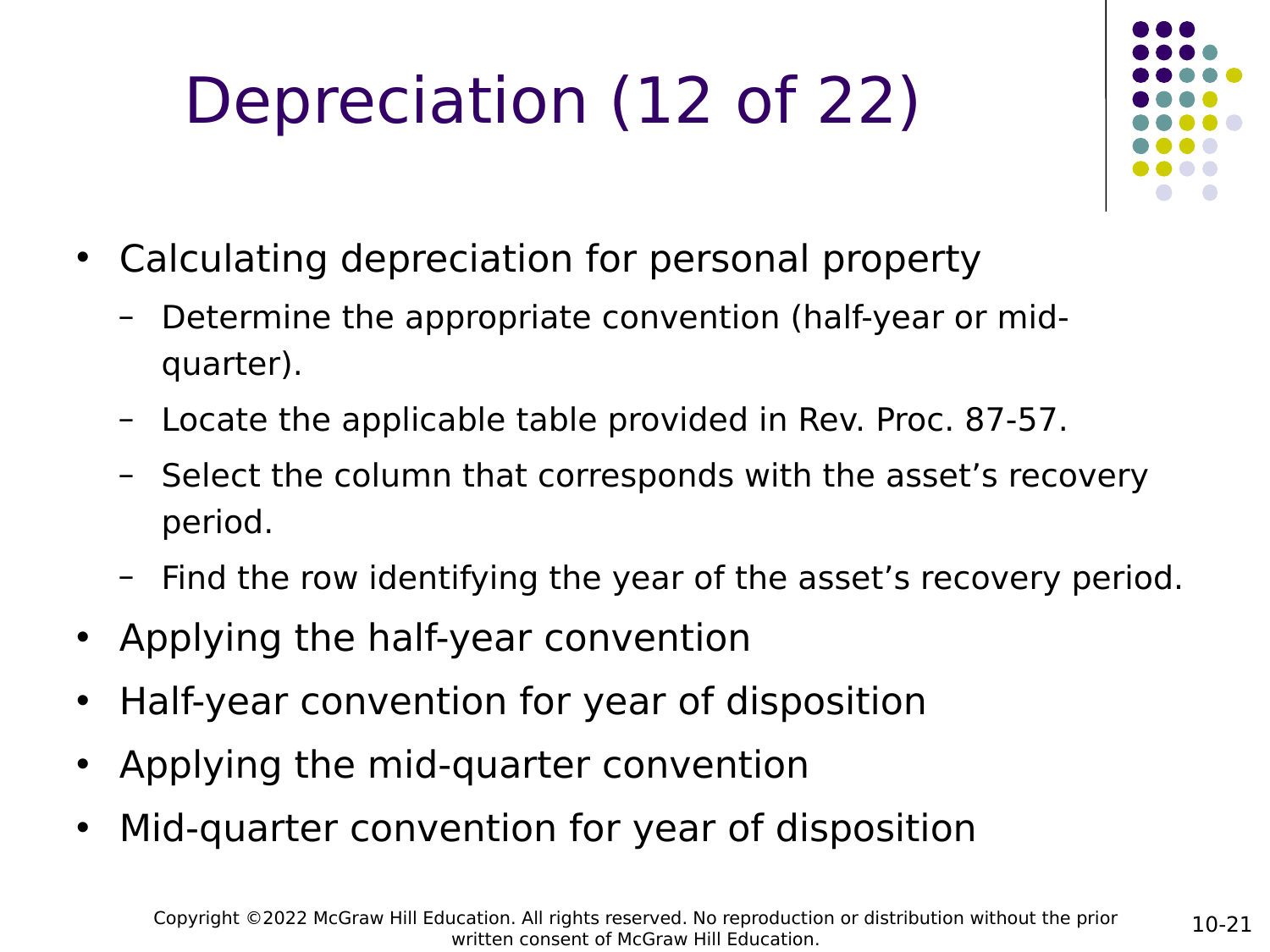

# Depreciation (12 of 22)
Calculating depreciation for personal property
Determine the appropriate convention (half-year or mid-quarter).
Locate the applicable table provided in Rev. Proc. 87-57.
Select the column that corresponds with the asset’s recovery period.
Find the row identifying the year of the asset’s recovery period.
Applying the half-year convention
Half-year convention for year of disposition
Applying the mid-quarter convention
Mid-quarter convention for year of disposition
10-21